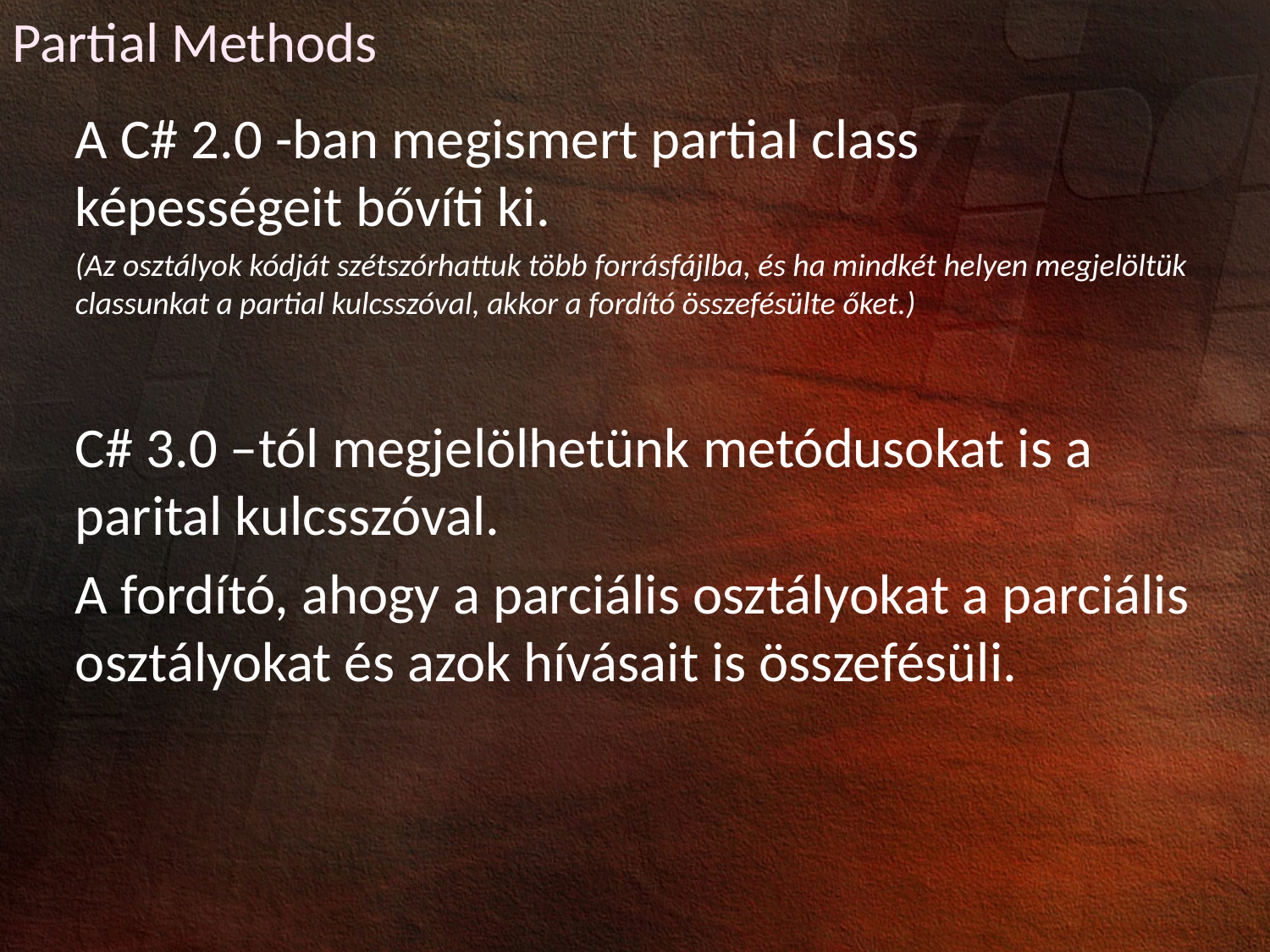

Partial Methods
	A C# 2.0 -ban megismert partial class képességeit bővíti ki.
	(Az osztályok kódját szétszórhattuk több forrásfájlba, és ha mindkét helyen megjelöltük classunkat a partial kulcsszóval, akkor a fordító összefésülte őket.)

	C# 3.0 –tól megjelölhetünk metódusokat is a parital kulcsszóval.
	A fordító, ahogy a parciális osztályokat a parciális osztályokat és azok hívásait is összefésüli.

// Auto-generated part:
    public partial class PartialExampleType
    {
        public void GeneratedMethod()
        {
            Console.WriteLine("GeneratedMethod() calls PartialMetod()");
            PartialMethod();
        }

        partial void PartialMethod();
    }